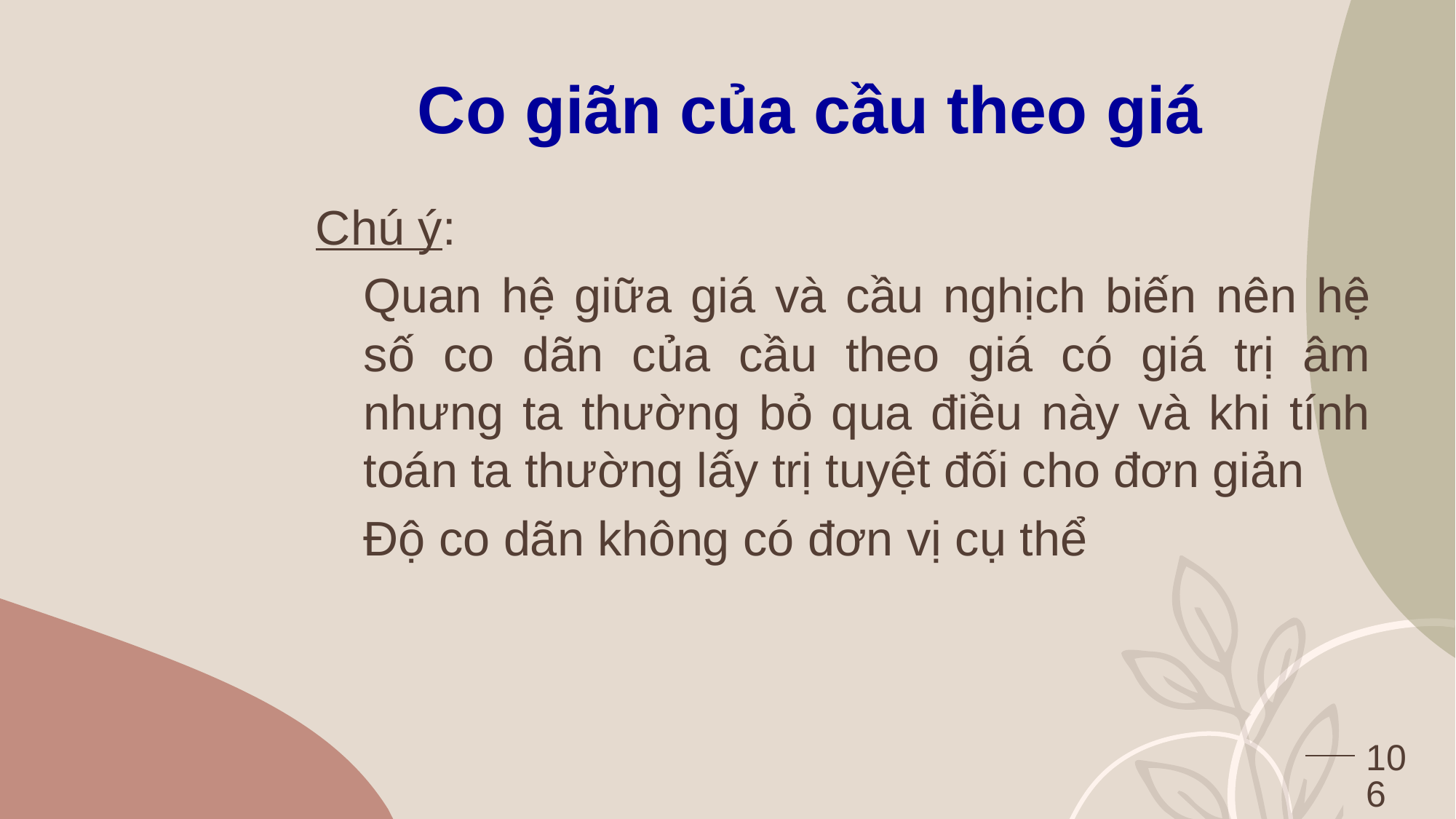

Co giãn của cầu theo giá
Chú ý:
Quan hệ giữa giá và cầu nghịch biến nên hệ số co dãn của cầu theo giá có giá trị âm nhưng ta thường bỏ qua điều này và khi tính toán ta thường lấy trị tuyệt đối cho đơn giản
Độ co dãn không có đơn vị cụ thể
106